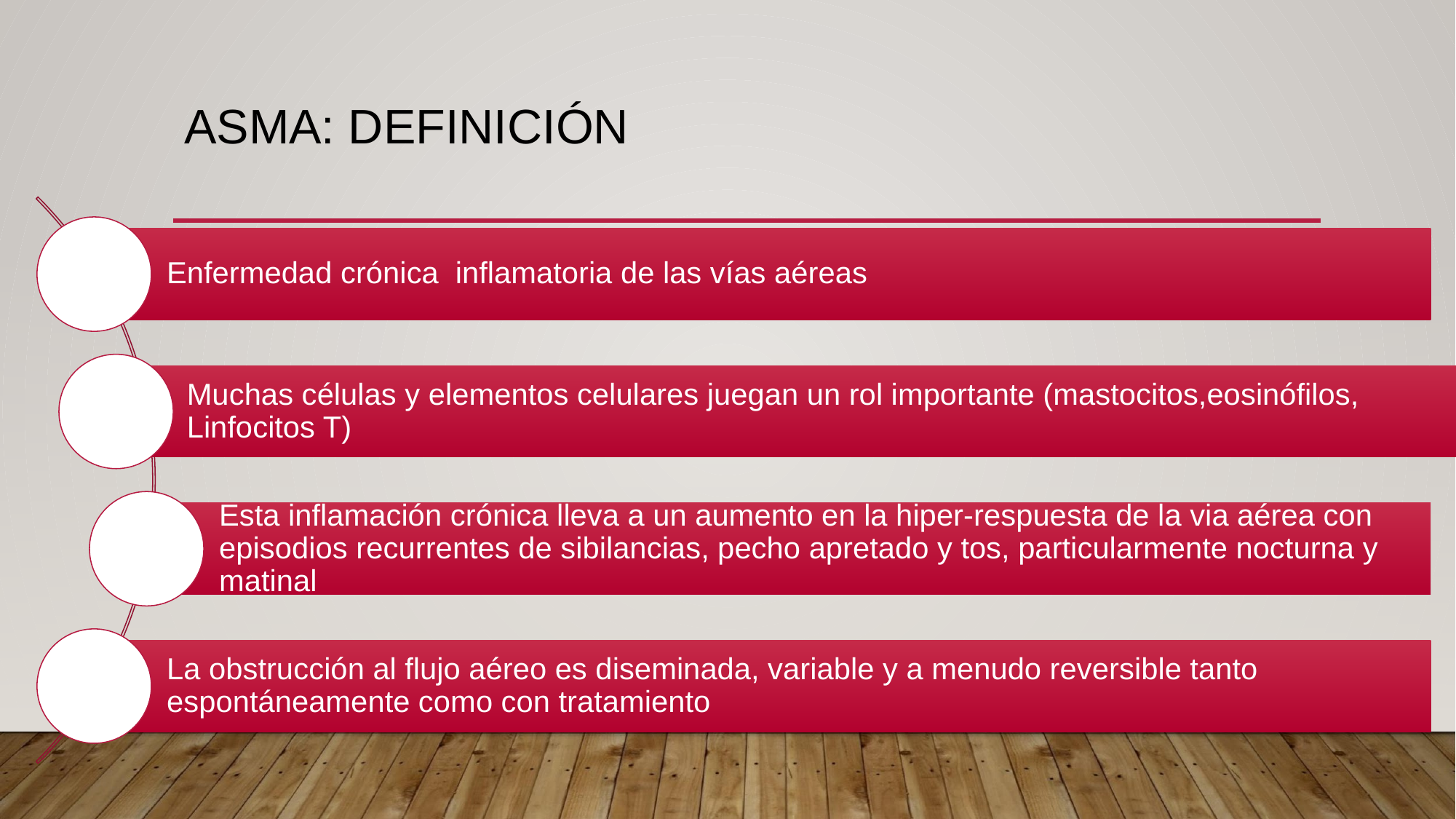

Enfermedad crónica  inflamatoria de las vías aéreas

Muchas células y elementos celulares juegan un rol importante (mastocitos,eosinófilos, Linfocitos T)

Esta inflamación crónica lleva a un aumento en la hiper-respuesta de la via aérea con episodios recurrentes de sibilancias, pecho apretado y tos, particularmente nocturna y matinal

La obstrucción al flujo aéreo es diseminada, variable y a menudo reversible tanto espontáneamente como con tratamiento
# ASMA: DEFINICIÓN